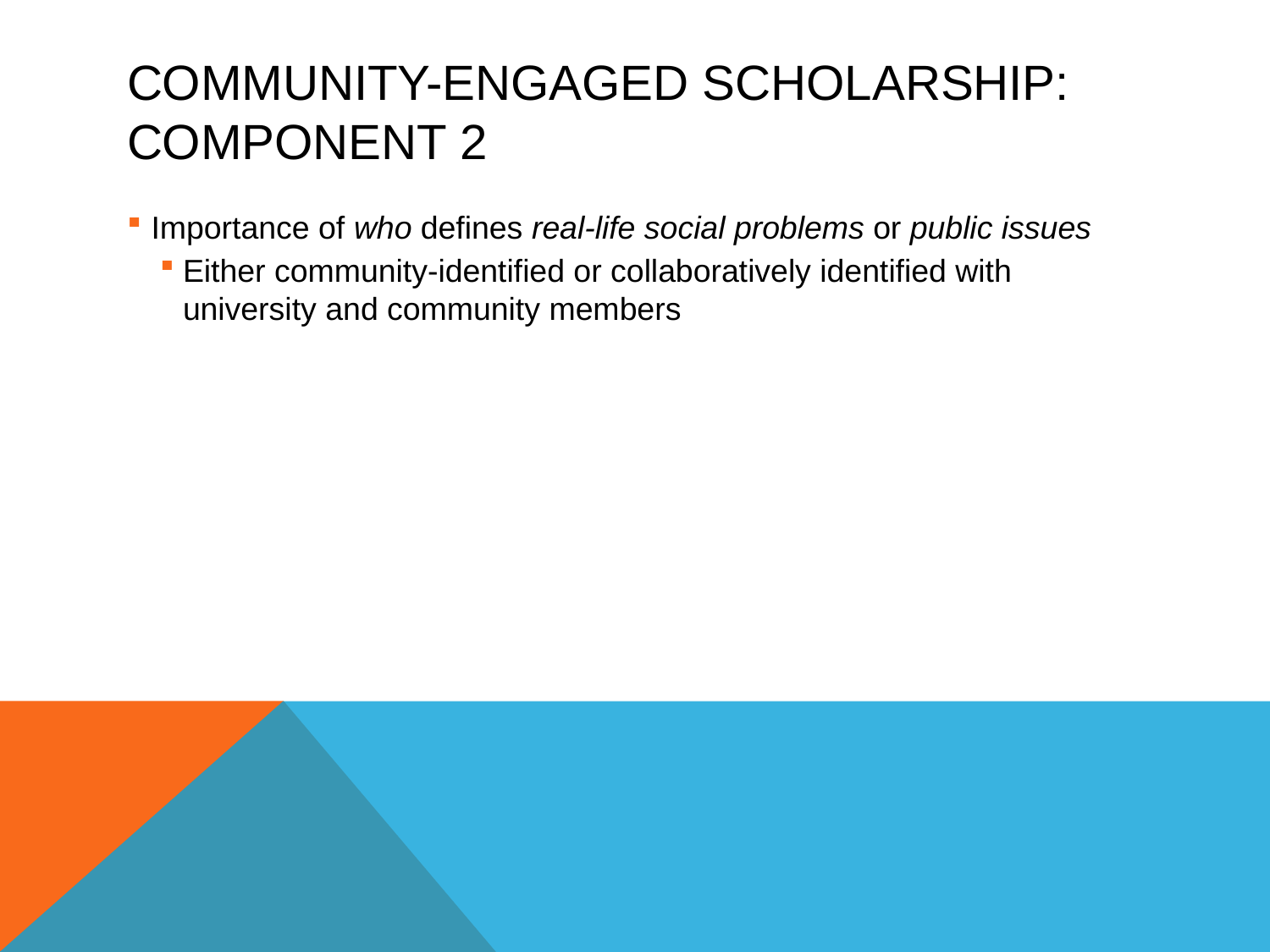

# Community-engaged scholarship: Component 2
Importance of who defines real-life social problems or public issues
Either community-identified or collaboratively identified with university and community members